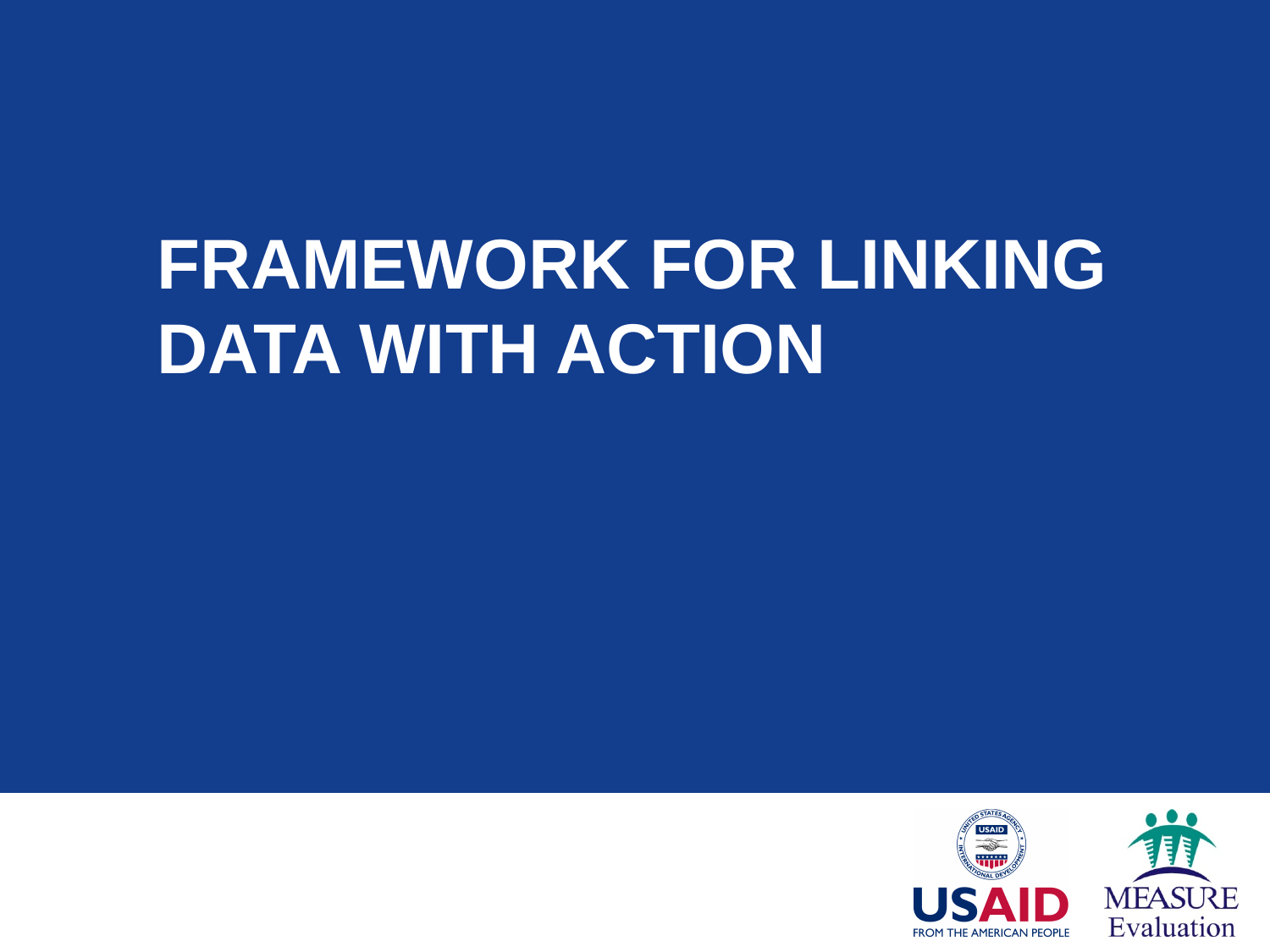

# Framework for Linking Data with Action